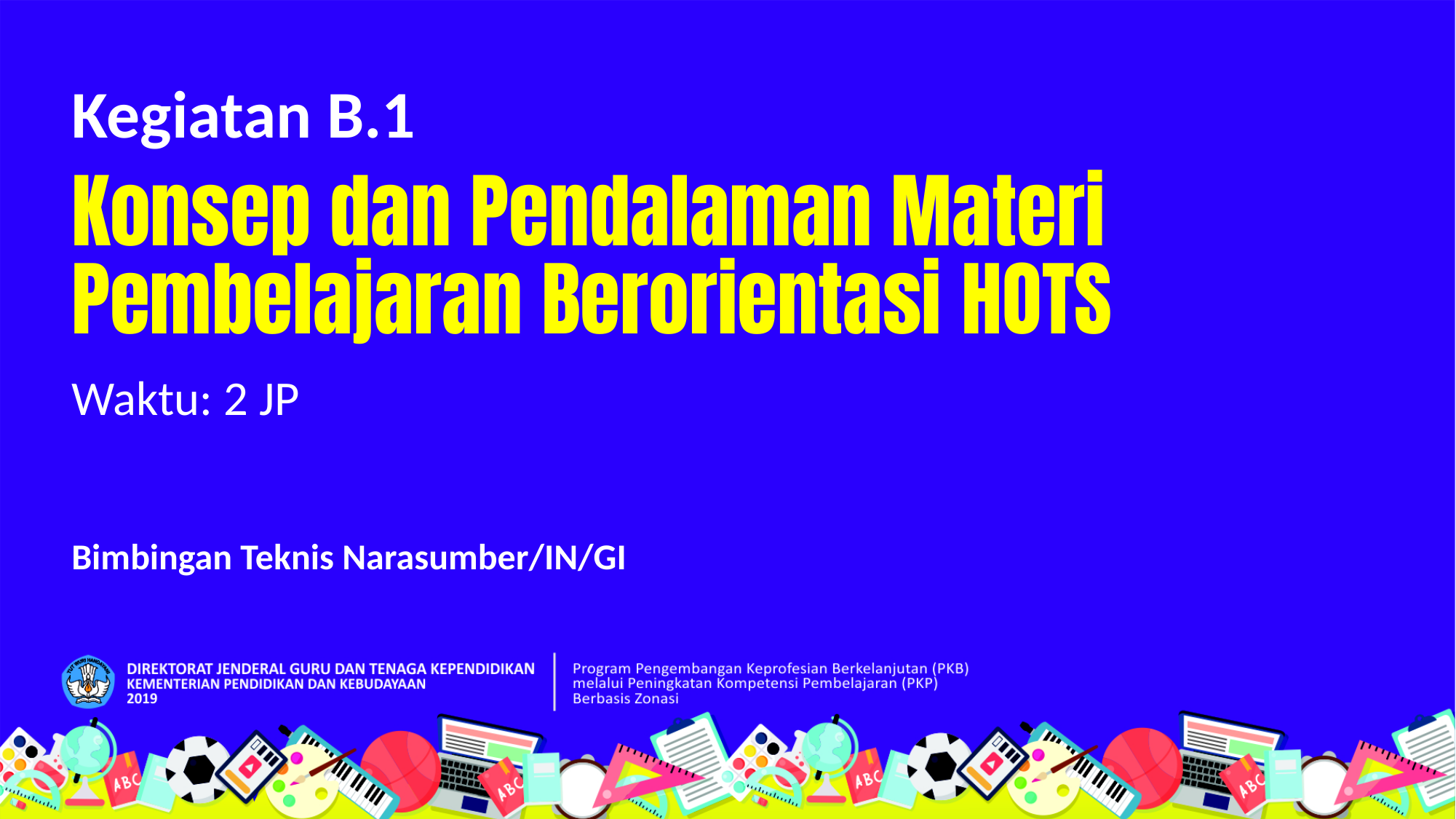

Kegiatan B.1
Konsep dan Pendalaman Materi Pembelajaran Berorientasi HOTS
Waktu: 2 JP
Bimbingan Teknis Narasumber/IN/GI